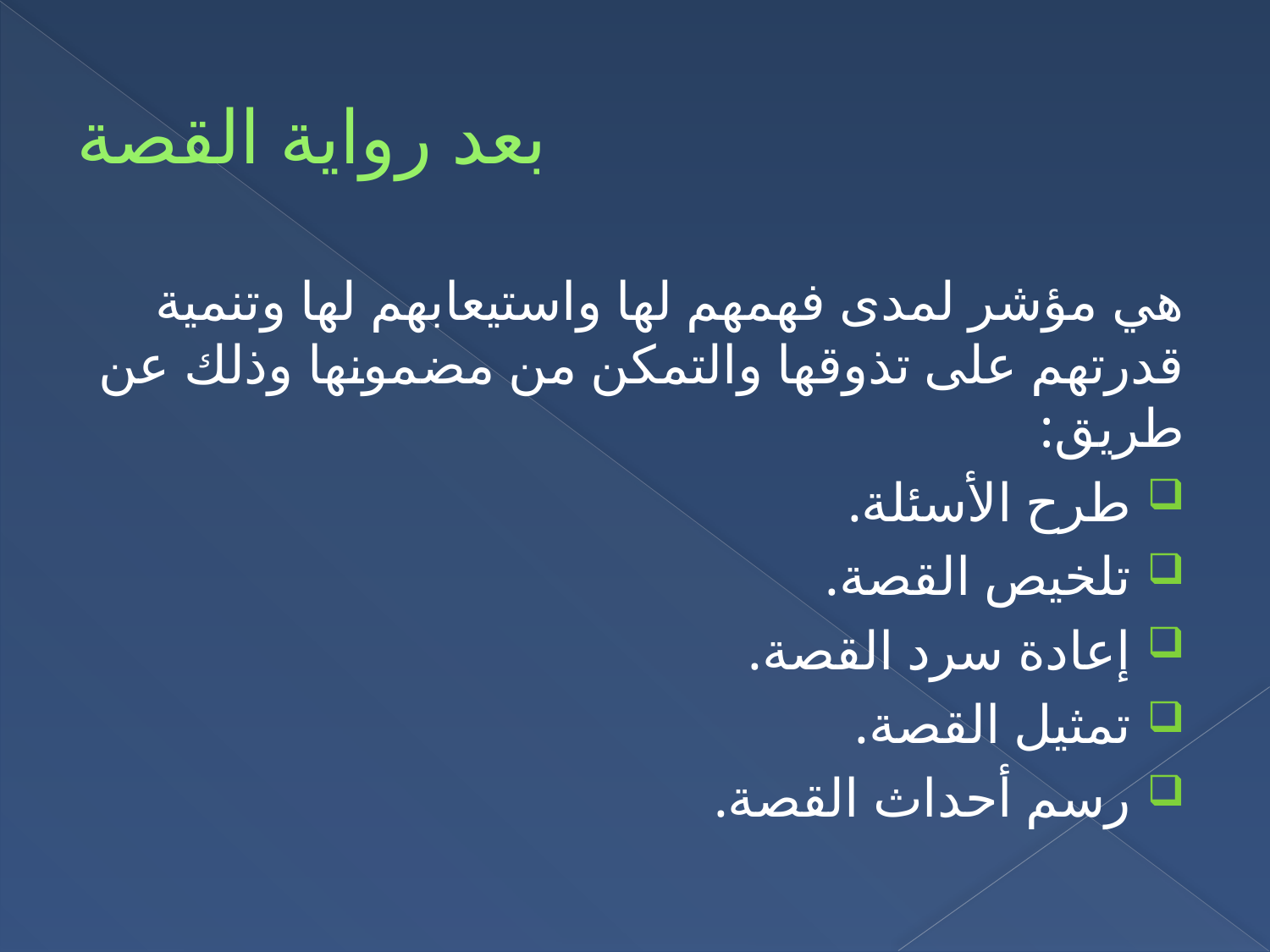

# بعد رواية القصة
هي مؤشر لمدى فهمهم لها واستيعابهم لها وتنمية قدرتهم على تذوقها والتمكن من مضمونها وذلك عن طريق:
طرح الأسئلة.
تلخيص القصة.
إعادة سرد القصة.
تمثيل القصة.
رسم أحداث القصة.